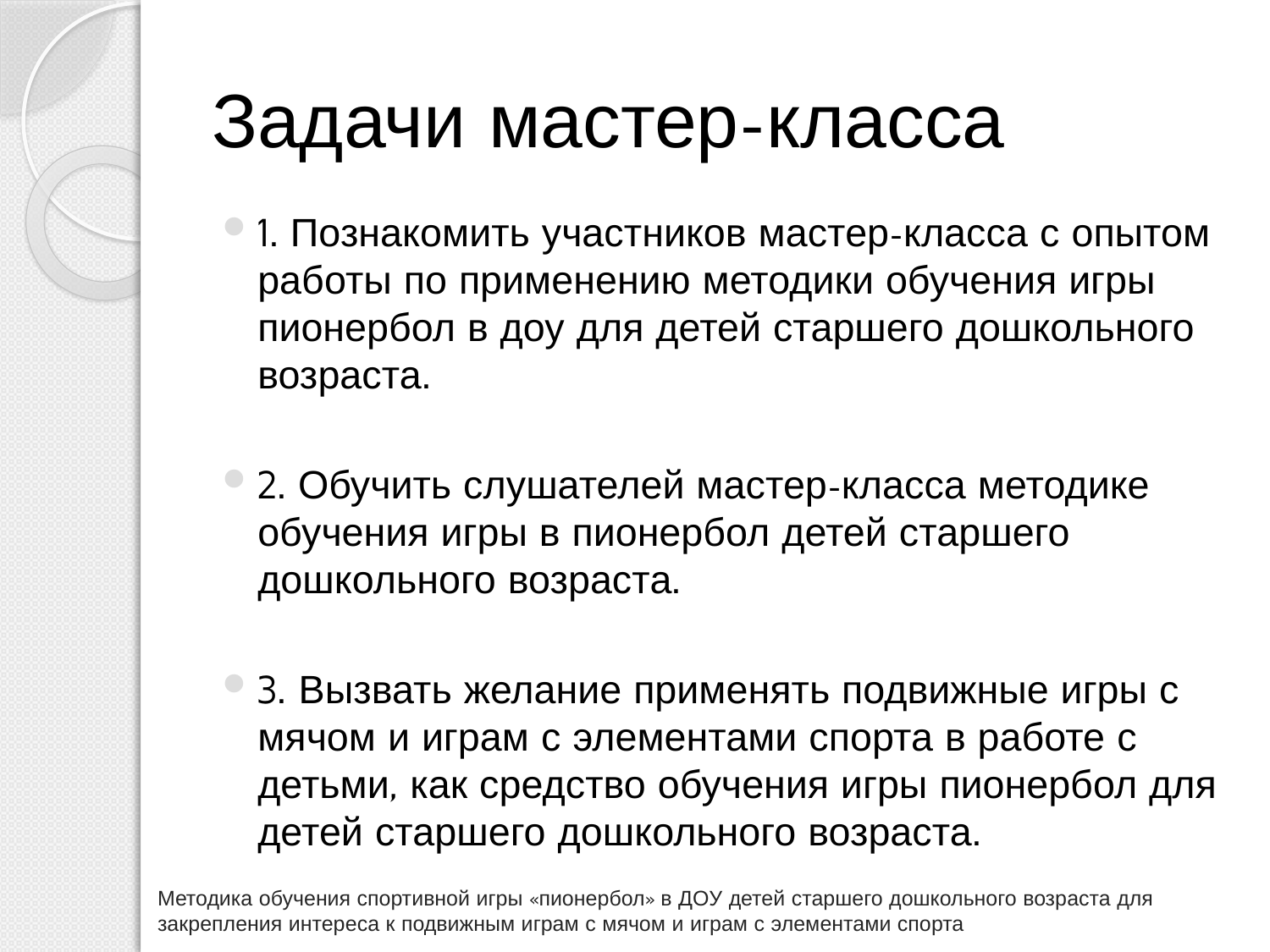

# Задачи мастер-класса
1. Познакомить участников мастер-класса с опытом работы по применению методики обучения игры пионербол в доу для детей старшего дошкольного возраста.

2. Обучить слушателей мастер-класса методике обучения игры в пионербол детей старшего дошкольного возраста.

3. Вызвать желание применять подвижные игры с мячом и играм с элементами спорта в работе с детьми, как средство обучения игры пионербол для детей старшего дошкольного возраста.

Методика обучения спортивной игры «пионербол» в ДОУ детей старшего дошкольного возраста для закрепления интереса к подвижным играм с мячом и играм с элементами спорта